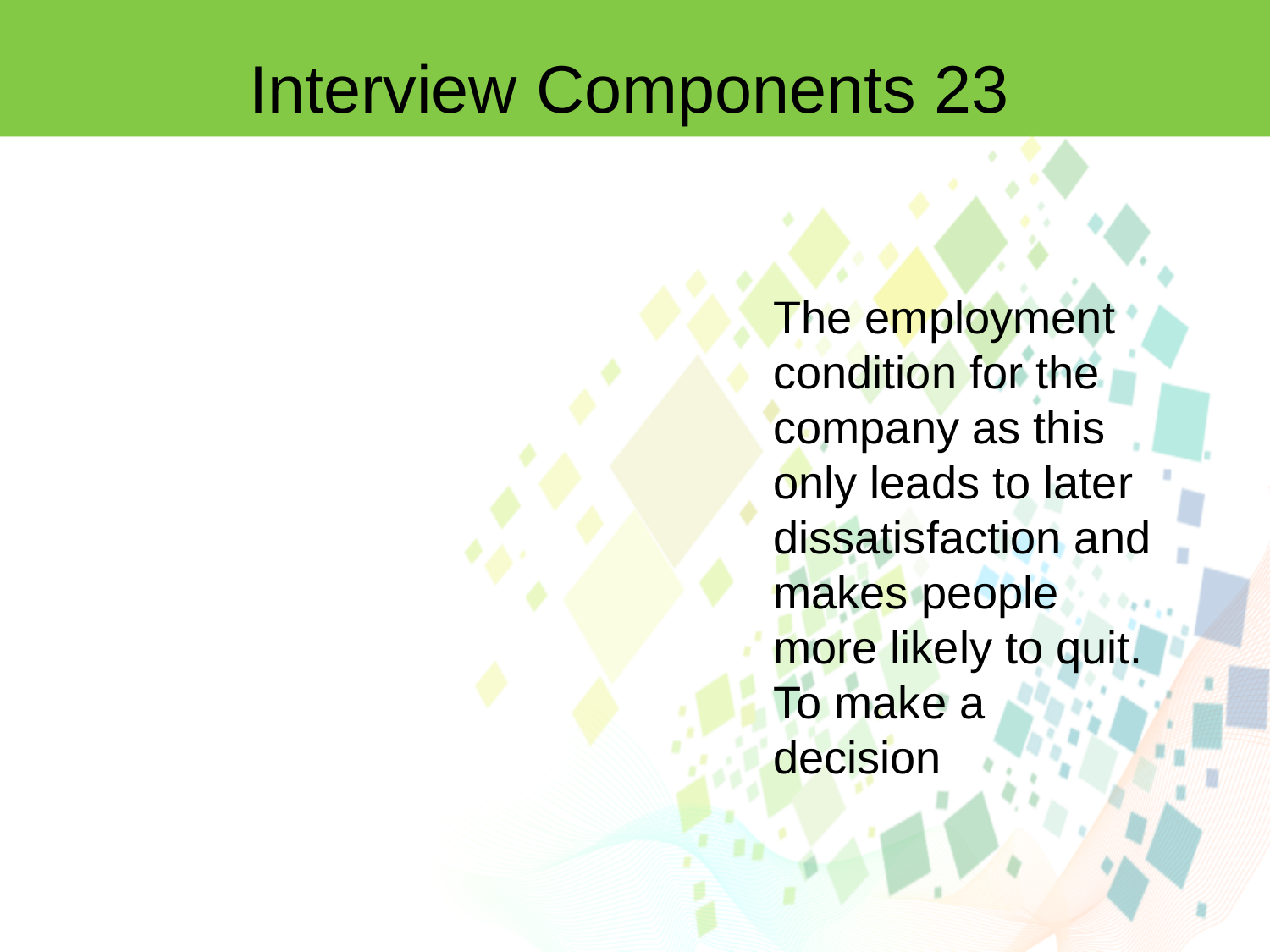

Interview Components 23
The employment condition for the company as this only leads to later dissatisfaction and makes people more likely to quit. To make a decision